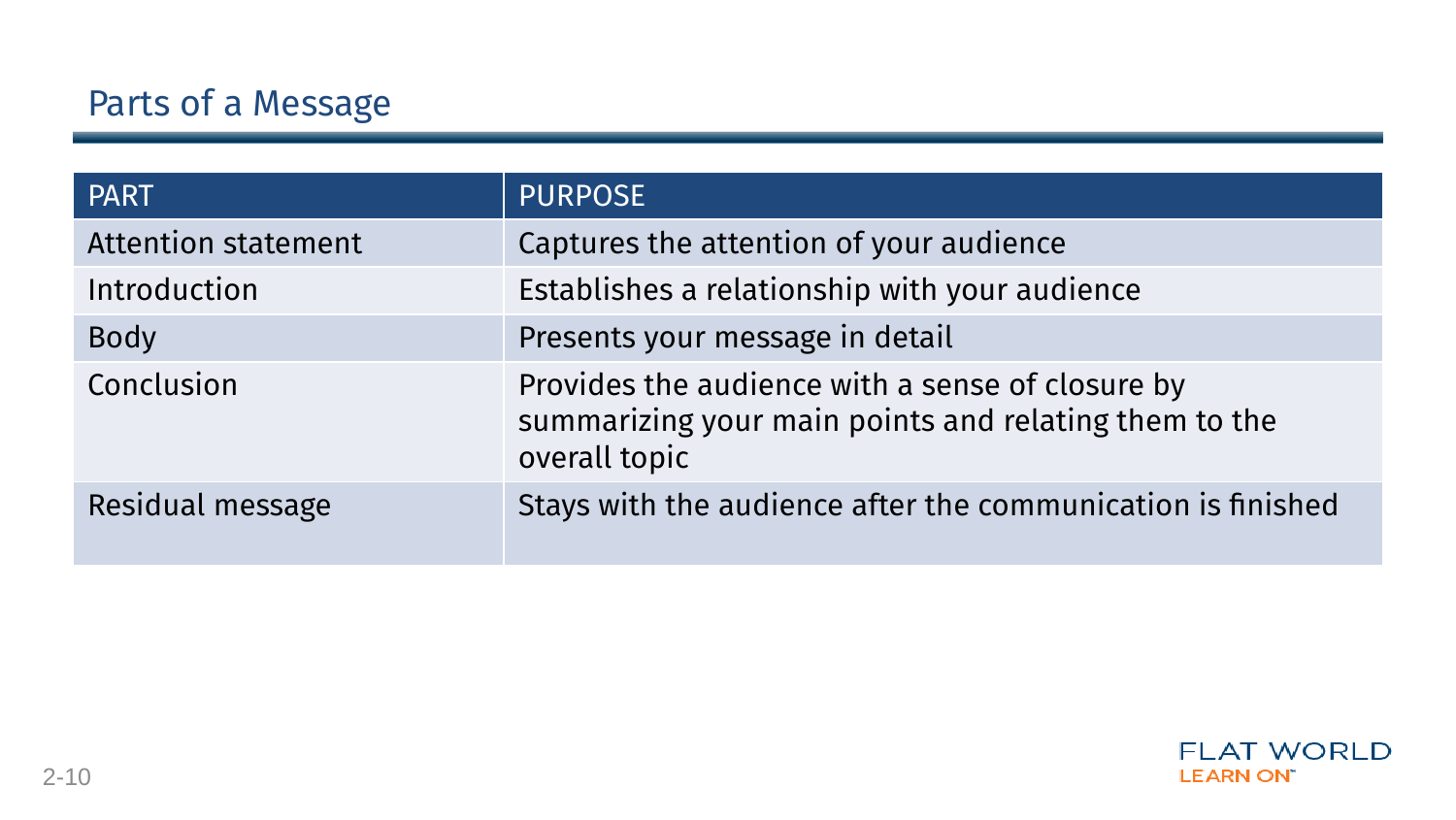

# Parts of a Message
| PART | PURPOSE |
| --- | --- |
| Attention statement | Captures the attention of your audience |
| Introduction | Establishes a relationship with your audience |
| Body | Presents your message in detail |
| Conclusion | Provides the audience with a sense of closure by summarizing your main points and relating them to the overall topic |
| Residual message | Stays with the audience after the communication is finished |
2-10